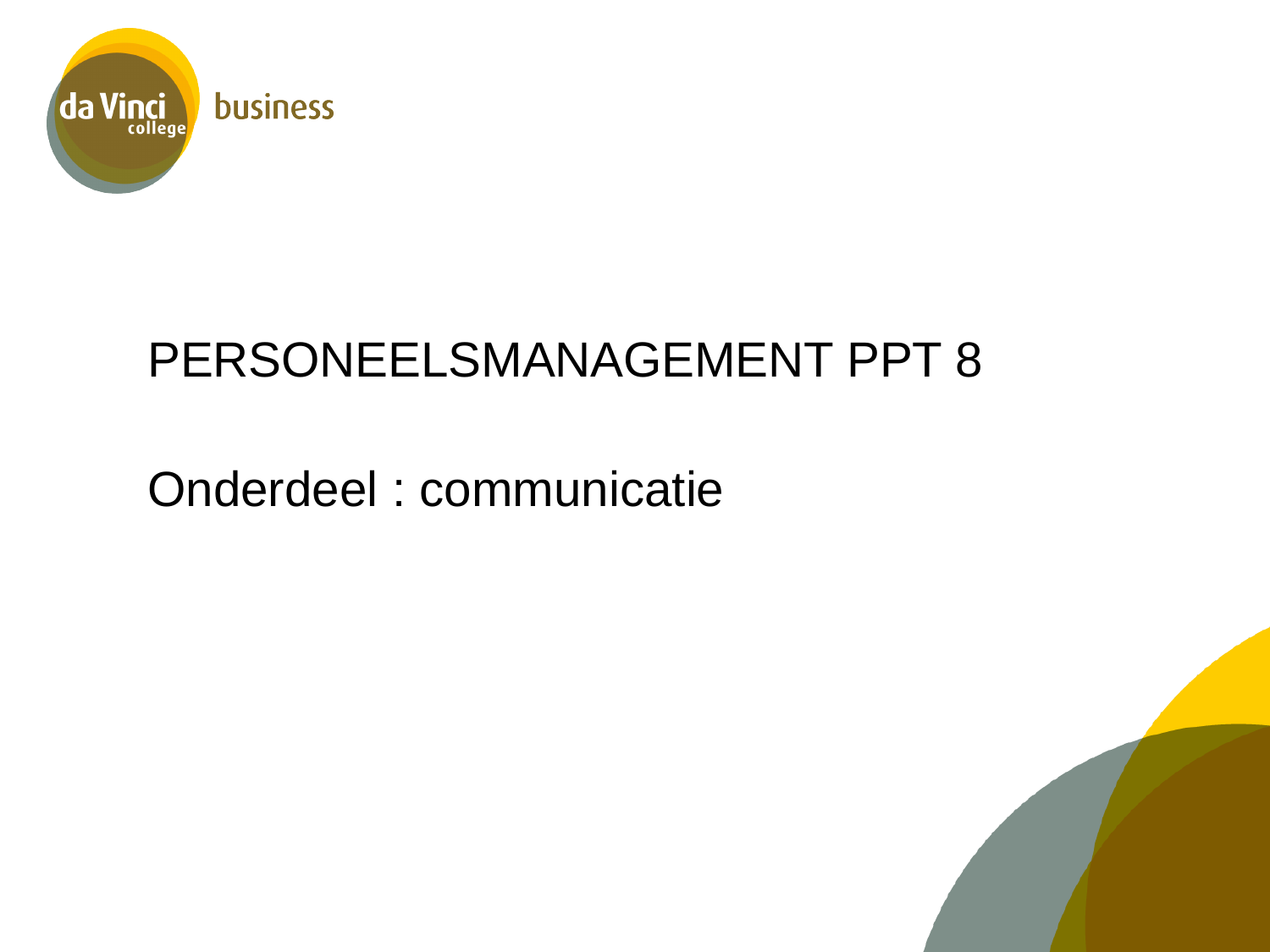

#
PERSONEELSMANAGEMENT PPT 8

Onderdeel : communicatie